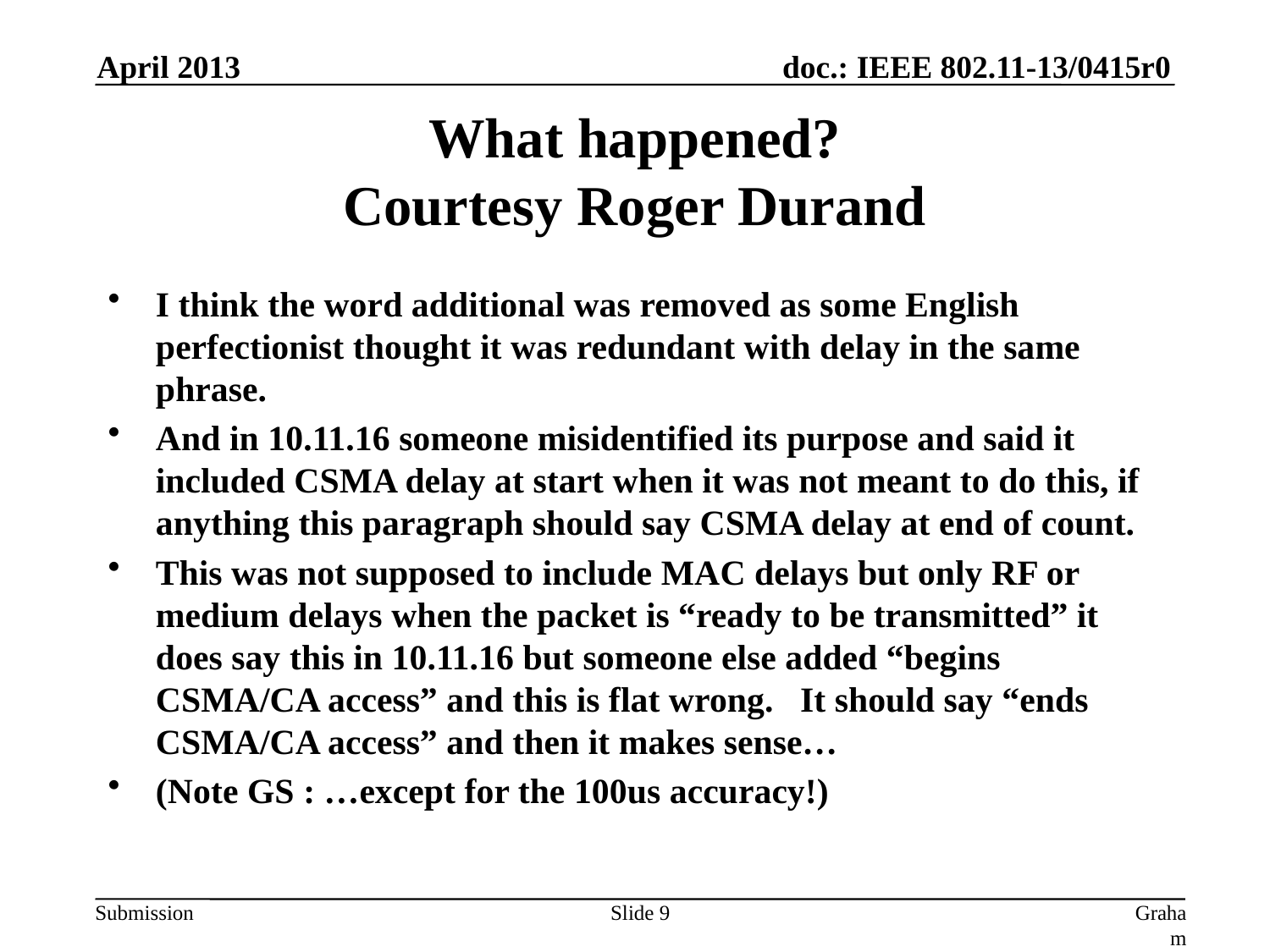

April 2013
# What happened? Courtesy Roger Durand
I think the word additional was removed as some English perfectionist thought it was redundant with delay in the same phrase.
And in 10.11.16 someone misidentified its purpose and said it included CSMA delay at start when it was not meant to do this, if anything this paragraph should say CSMA delay at end of count.
This was not supposed to include MAC delays but only RF or medium delays when the packet is “ready to be transmitted” it does say this in 10.11.16 but someone else added “begins CSMA/CA access” and this is flat wrong.   It should say “ends CSMA/CA access” and then it makes sense…
(Note GS : …except for the 100us accuracy!)

Slide 9
Graham Smith, DSP Group